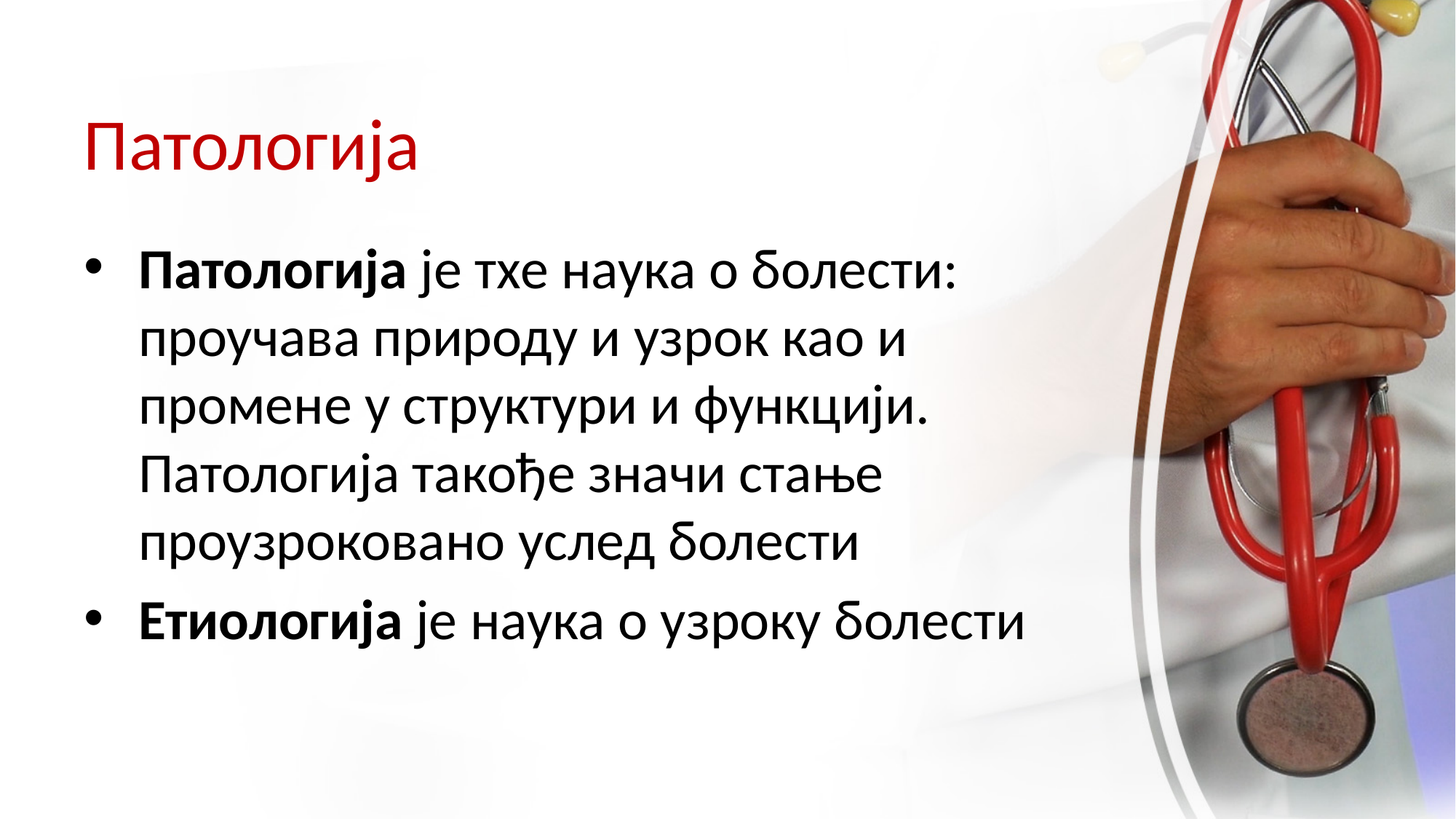

# Патологија
Патологија је тхе наука о болести: проучава природу и узрок као и промене у структури и функцији. Патологија такође значи стање проузроковано услед болести
Етиологија је наука о узроку болести